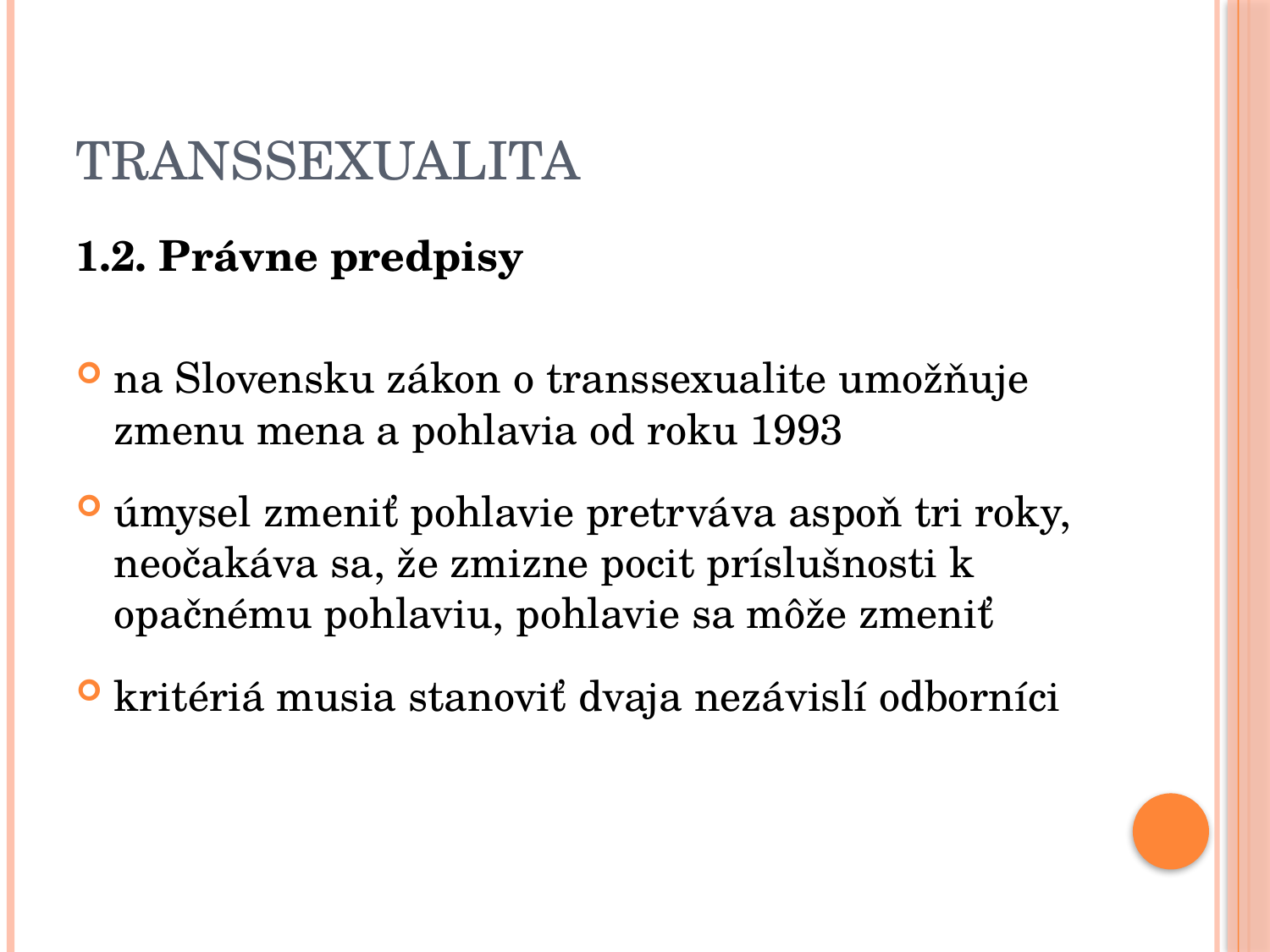

# Transsexualita
1.2. Právne predpisy

na Slovensku zákon o transsexualite umožňuje zmenu mena a pohlavia od roku 1993
úmysel zmeniť pohlavie pretrváva aspoň tri roky, neočakáva sa, že zmizne pocit príslušnosti k opačnému pohlaviu, pohlavie sa môže zmeniť
kritériá musia stanoviť dvaja nezávislí odborníci